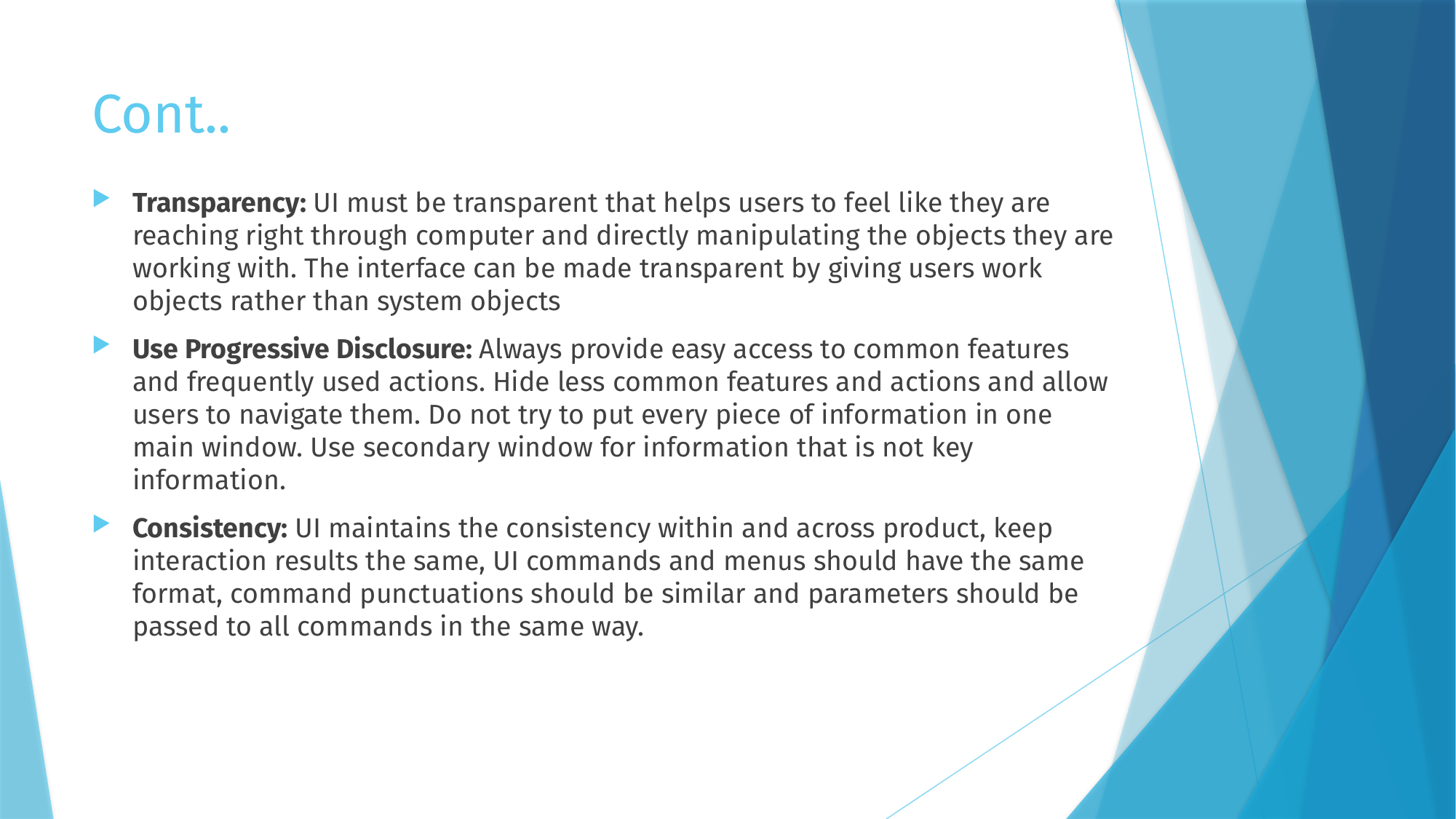

# Cont..
Transparency: UI must be transparent that helps users to feel like they are reaching right through computer and directly manipulating the objects they are working with. The interface can be made transparent by giving users work objects rather than system objects
Use Progressive Disclosure: Always provide easy access to common features and frequently used actions. Hide less common features and actions and allow users to navigate them. Do not try to put every piece of information in one main window. Use secondary window for information that is not key information.
Consistency: UI maintains the consistency within and across product, keep interaction results the same, UI commands and menus should have the same format, command punctuations should be similar and parameters should be passed to all commands in the same way.